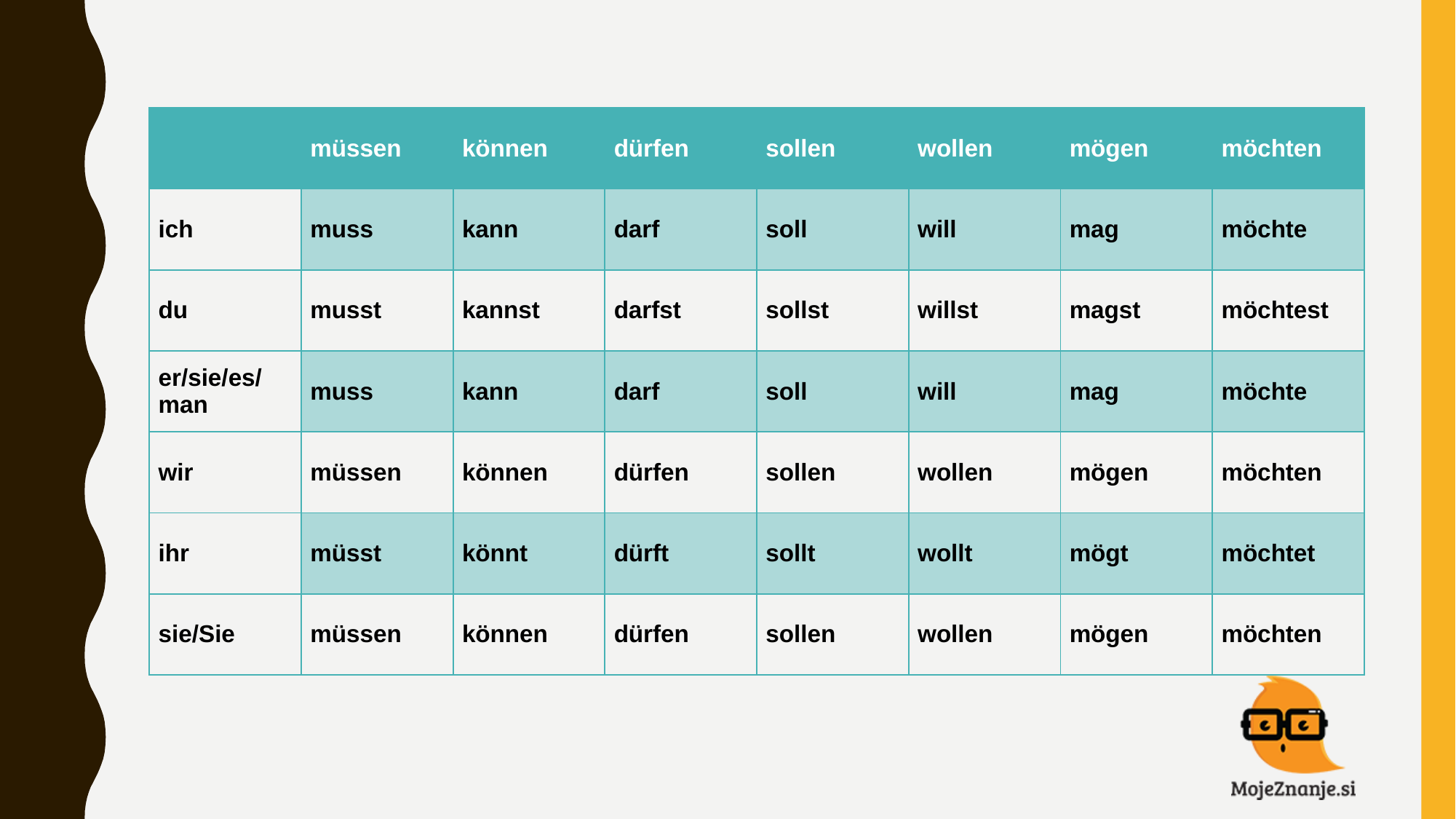

|  | müssen | können | dürfen | sollen | wollen | mögen | möchten |
| --- | --- | --- | --- | --- | --- | --- | --- |
| ich | muss | kann | darf | soll | will | mag | möchte |
| du | musst | kannst | darfst | sollst | willst | magst | möchtest |
| er/sie/es/man | muss | kann | darf | soll | will | mag | möchte |
| wir | müssen | können | dürfen | sollen | wollen | mögen | möchten |
| ihr | müsst | könnt | dürft | sollt | wollt | mögt | möchtet |
| sie/Sie | müssen | können | dürfen | sollen | wollen | mögen | möchten |